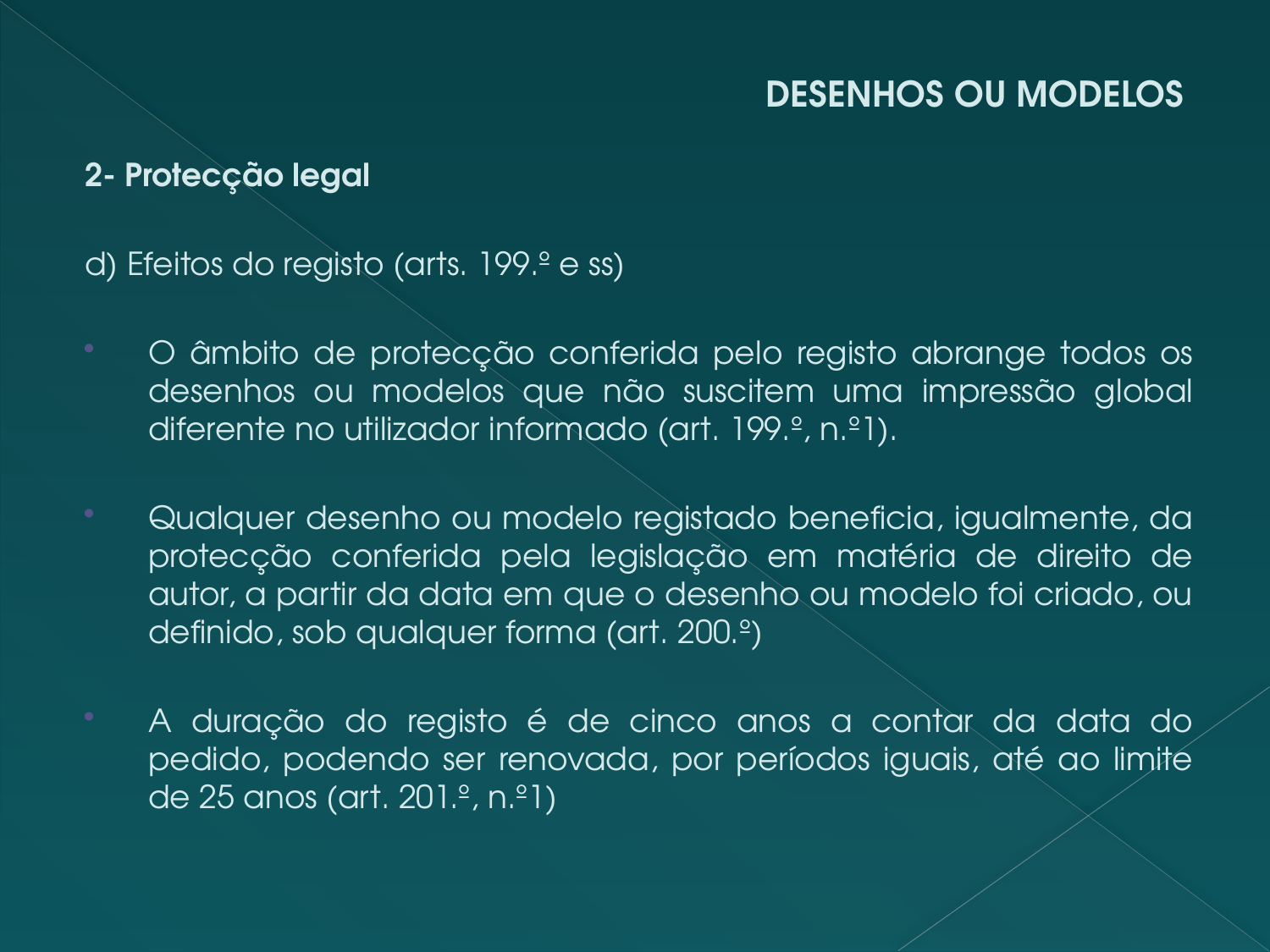

# DESENHOS OU MODELOS
2- Protecção legal

d) Efeitos do registo (arts. 199.º e ss)

O âmbito de protecção conferida pelo registo abrange todos os desenhos ou modelos que não suscitem uma impressão global diferente no utilizador informado (art. 199.º, n.º1).

Qualquer desenho ou modelo registado beneficia, igualmente, da protecção conferida pela legislação em matéria de direito de autor, a partir da data em que o desenho ou modelo foi criado, ou definido, sob qualquer forma (art. 200.º)

A duração do registo é de cinco anos a contar da data do pedido, podendo ser renovada, por períodos iguais, até ao limite de 25 anos (art. 201.º, n.º1)